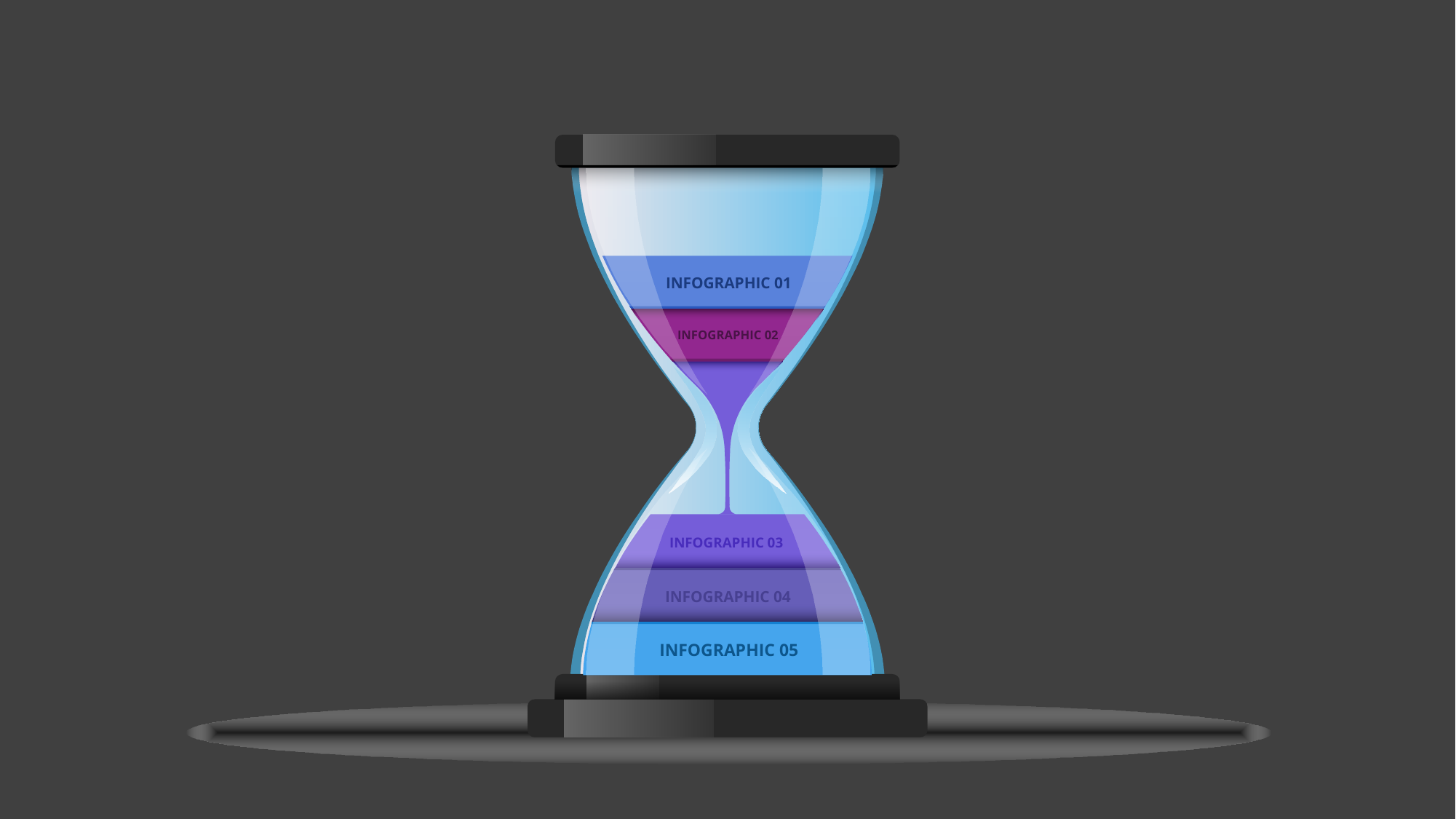

INFOGRAPHIC 01

INFOGRAPHIC 02

INFOGRAPHIC 03

INFOGRAPHIC 04

INFOGRAPHIC 05